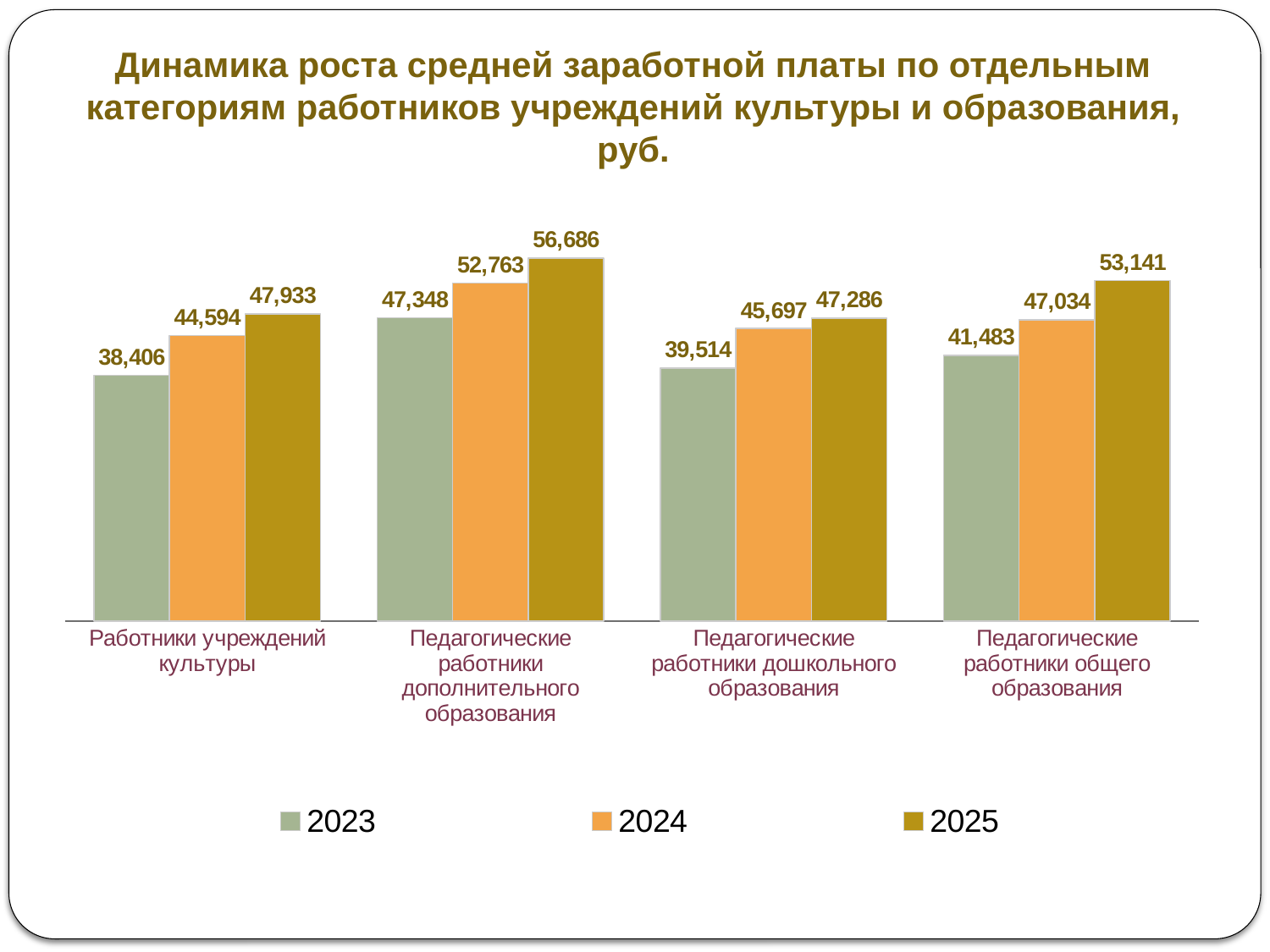

Динамика роста средней заработной платы по отдельным категориям работников учреждений культуры и образования, руб.

### Chart

| Category | 2023 | 2024 | 2025 |
|---|---|---|---|
| Работники учреждений культуры | 38406.0 | 44593.74 | 47933.0 |
| Педагогические работники дополнительного образования | 47348.0 | 52762.59 | 56686.0 |
| Педагогические работники дошкольного образования | 39514.0 | 45696.58 | 47286.0 |
| Педагогические работники общего образования | 41483.0 | 47034.3 | 53141.0 |